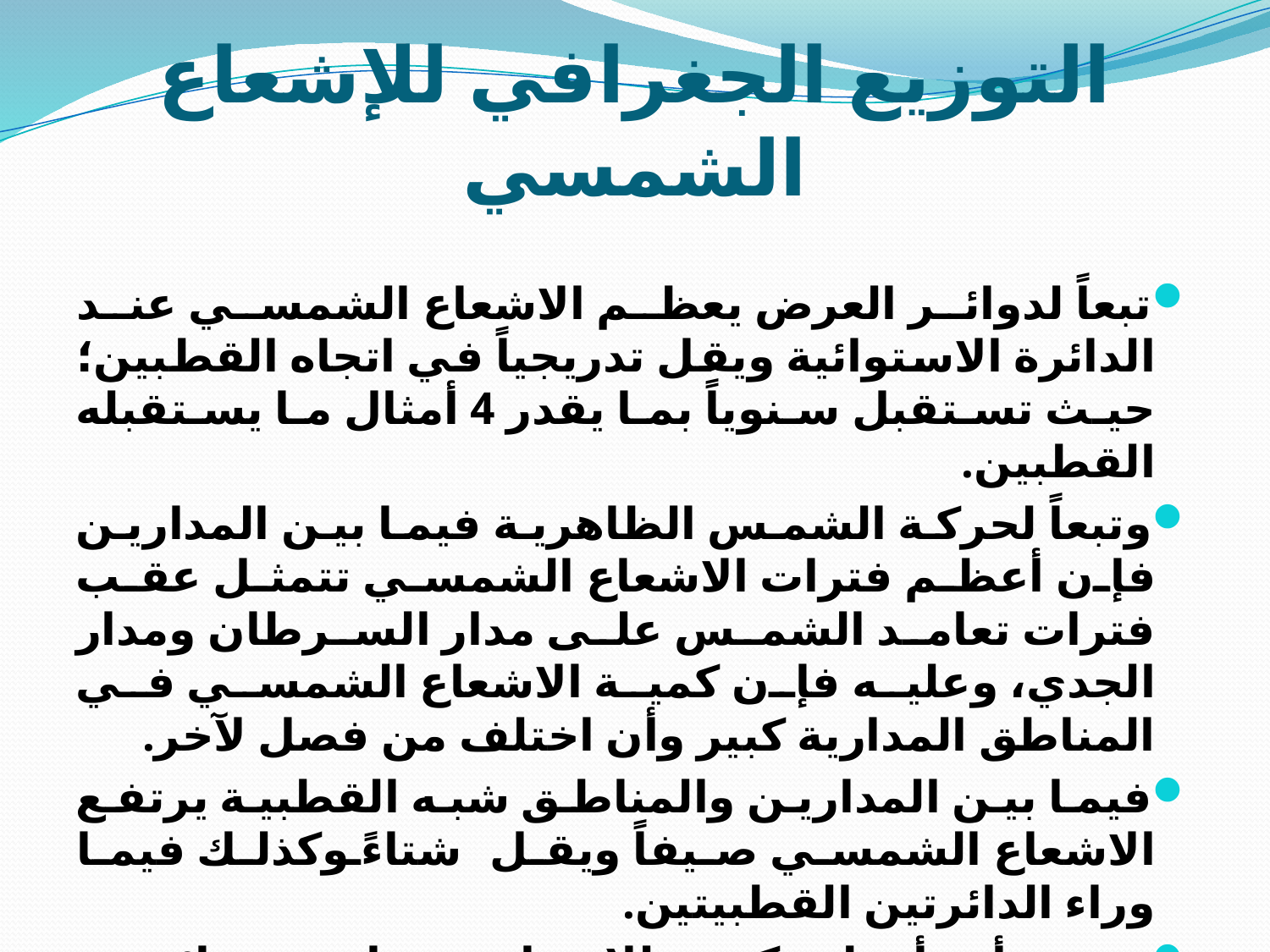

# التوزيع الجغرافي للإشعاع الشمسي
تبعاً لدوائر العرض يعظم الاشعاع الشمسي عند الدائرة الاستوائية ويقل تدريجياً في اتجاه القطبين؛ حيث تستقبل سنوياً بما يقدر 4 أمثال ما يستقبله القطبين.
وتبعاً لحركة الشمس الظاهرية فيما بين المدارين فإن أعظم فترات الاشعاع الشمسي تتمثل عقب فترات تعامد الشمس على مدار السرطان ومدار الجدي، وعليه فإن كمية الاشعاع الشمسي في المناطق المدارية كبير وأن اختلف من فصل لآخر.
فيما بين المدارين والمناطق شبه القطبية يرتفع الاشعاع الشمسي صيفاً ويقل شتاءً وكذلك فيما وراء الدائرتين القطبيتين.
وتبين أن أعظم كمية للإشعاع تتمثل عند دائرتي عرض 20 درجة شمالاً وجنوباً